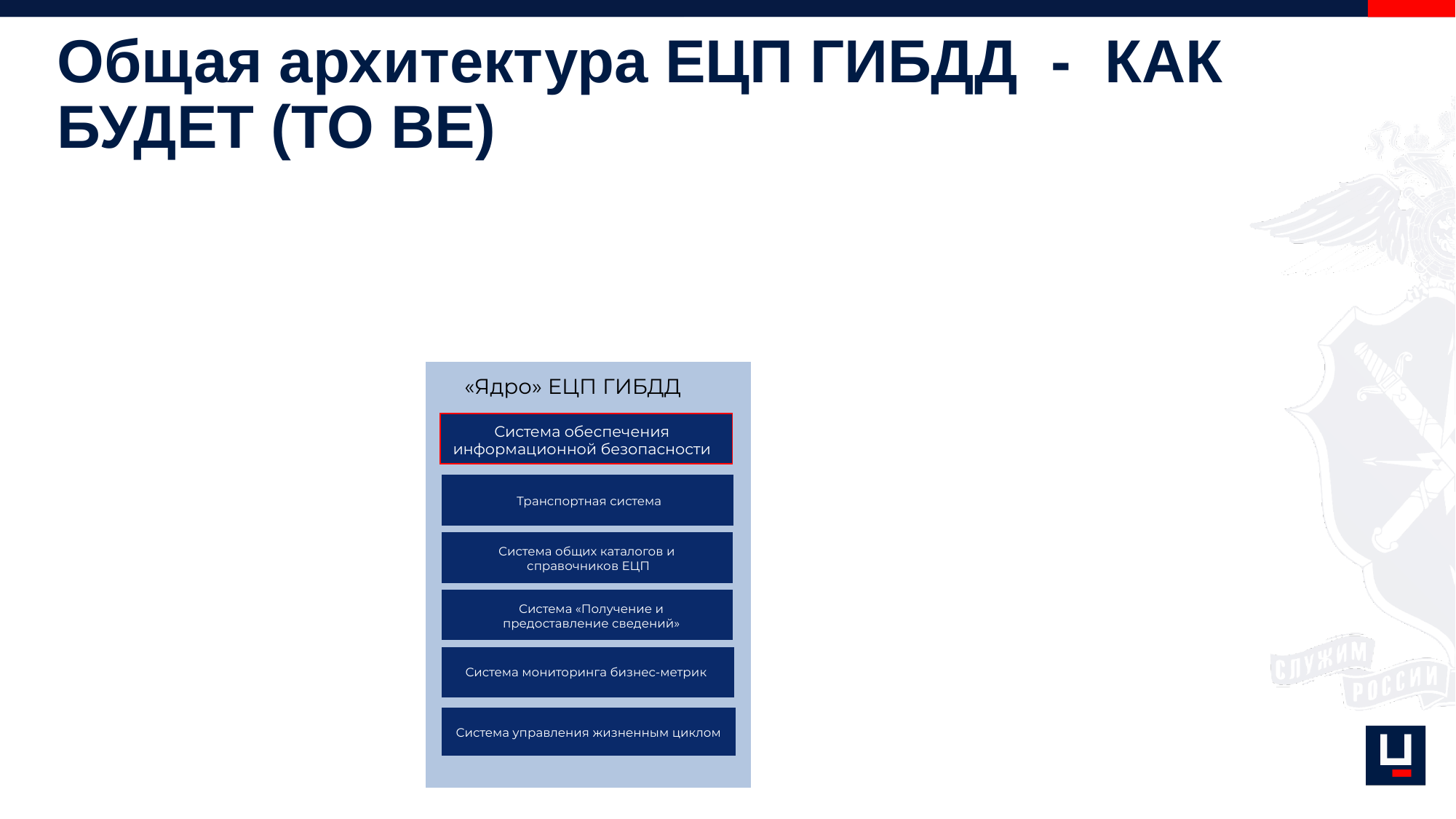

# Общая архитектура ЕЦП ГИБДД  -  КАК БУДЕТ (TO BE)

«Ядро» ЕЦП ГИБДД

Система обеспечения информационной безопасности

Транспортная система

Система общих каталогов и
справочников ЕЦП

Система «Получение и предоставление сведений»

Система мониторинга бизнес-метрик

Система управления жизненным циклом
11
/32